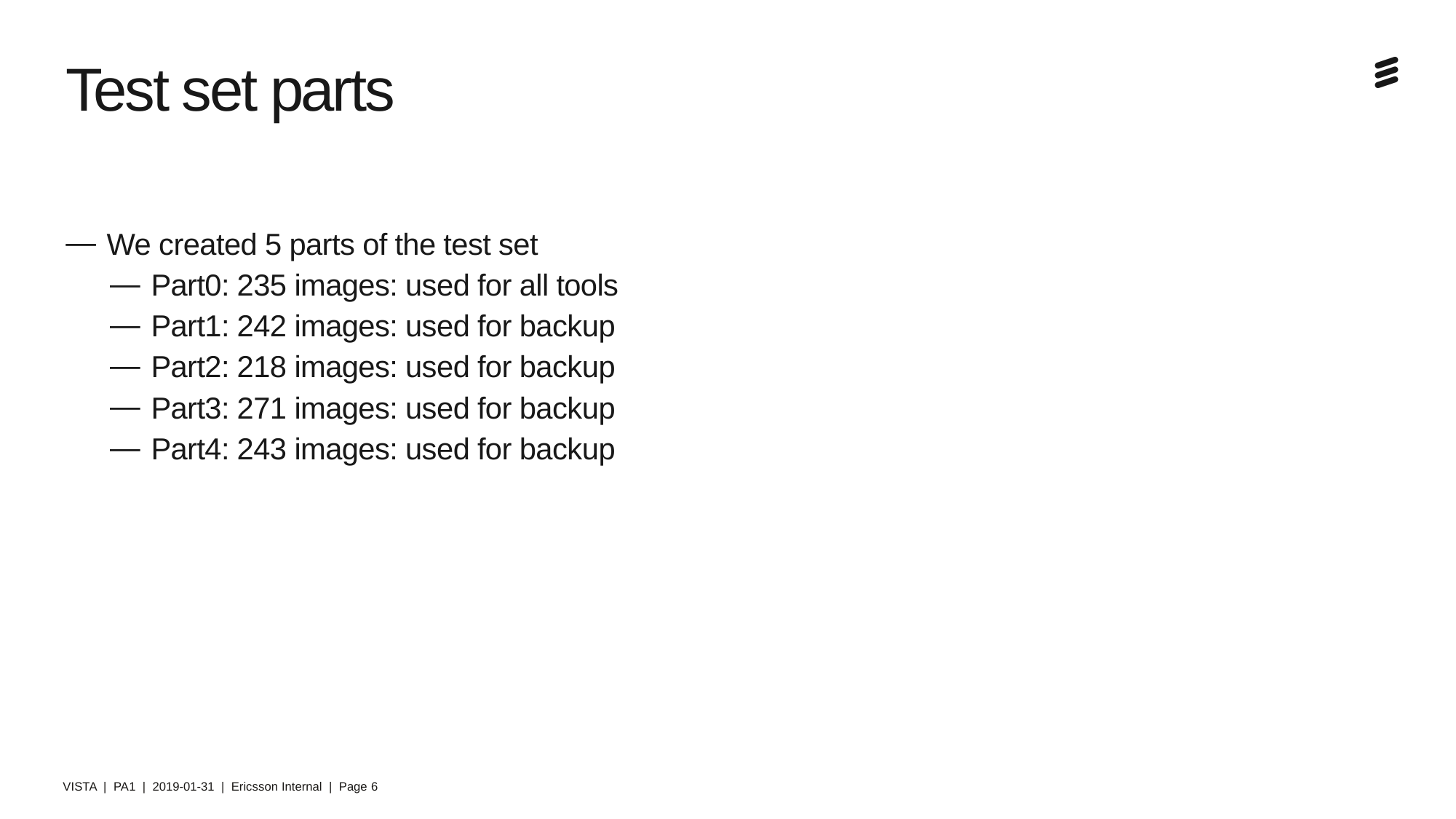

# Test set parts
We created 5 parts of the test set
Part0: 235 images: used for all tools
Part1: 242 images: used for backup
Part2: 218 images: used for backup
Part3: 271 images: used for backup
Part4: 243 images: used for backup